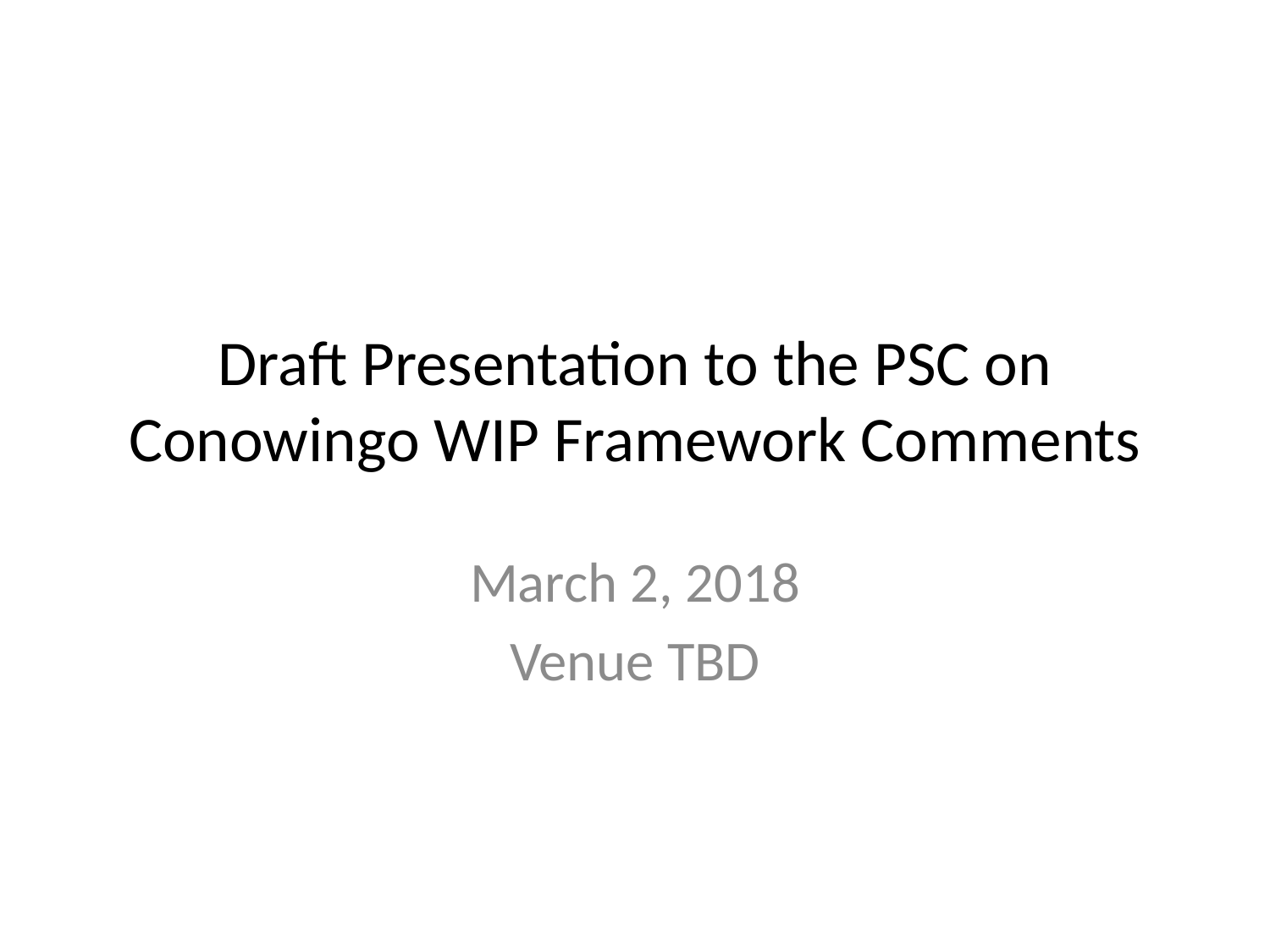

# Draft Presentation to the PSC on Conowingo WIP Framework Comments
March 2, 2018
Venue TBD